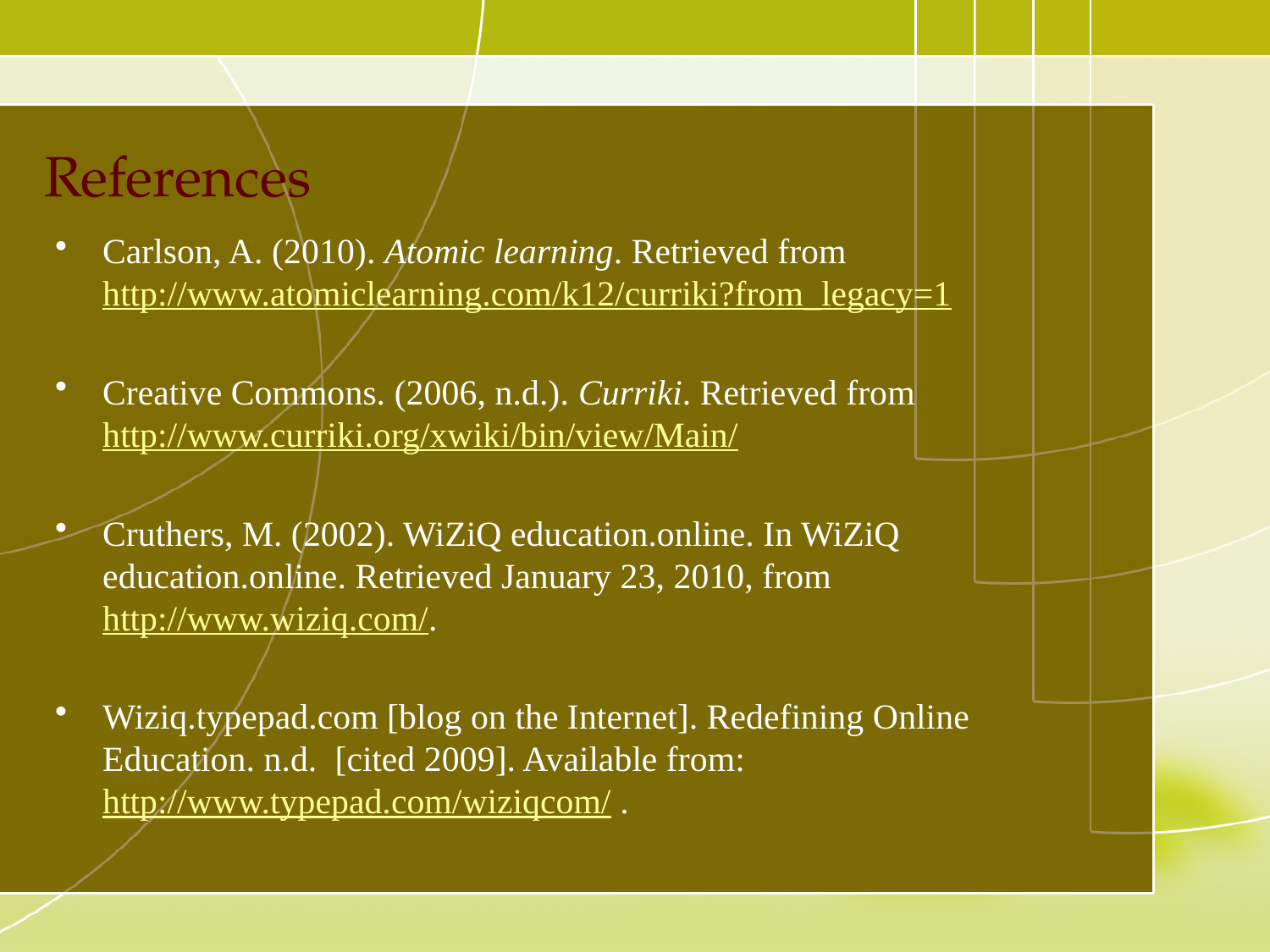

# References
Carlson, A. (2010). Atomic learning. Retrieved from 	http://www.atomiclearning.com/k12/curriki?from_legacy=1

Creative Commons. (2006, n.d.). Curriki. Retrieved from 	http://www.curriki.org/xwiki/bin/view/Main/

Cruthers, M. (2002). WiZiQ education.online. In WiZiQ 	education.online. Retrieved January 23, 2010, from 	http://www.wiziq.com/.

Wiziq.typepad.com [blog on the Internet]. Redefining Online 	Education. n.d.  [cited 2009]. Available from: 	http://www.typepad.com/wiziqcom/ .